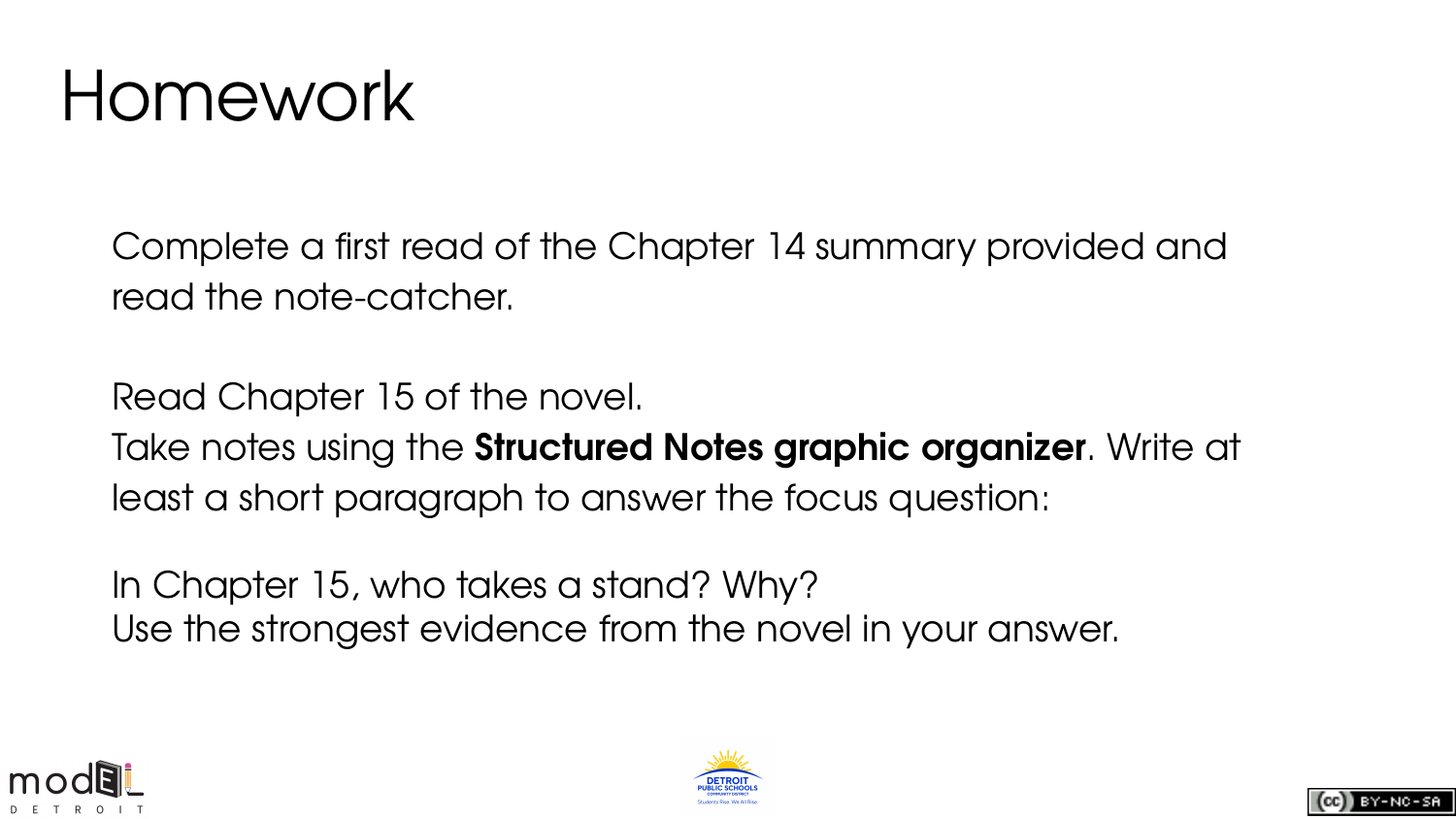

# Homework
Complete a first read of the Chapter 14 summary provided and read the note-catcher.

Read Chapter 15 of the novel.
Take notes using the Structured Notes graphic organizer. Write at least a short paragraph to answer the focus question:

In Chapter 15, who takes a stand? Why?
Use the strongest evidence from the novel in your answer.